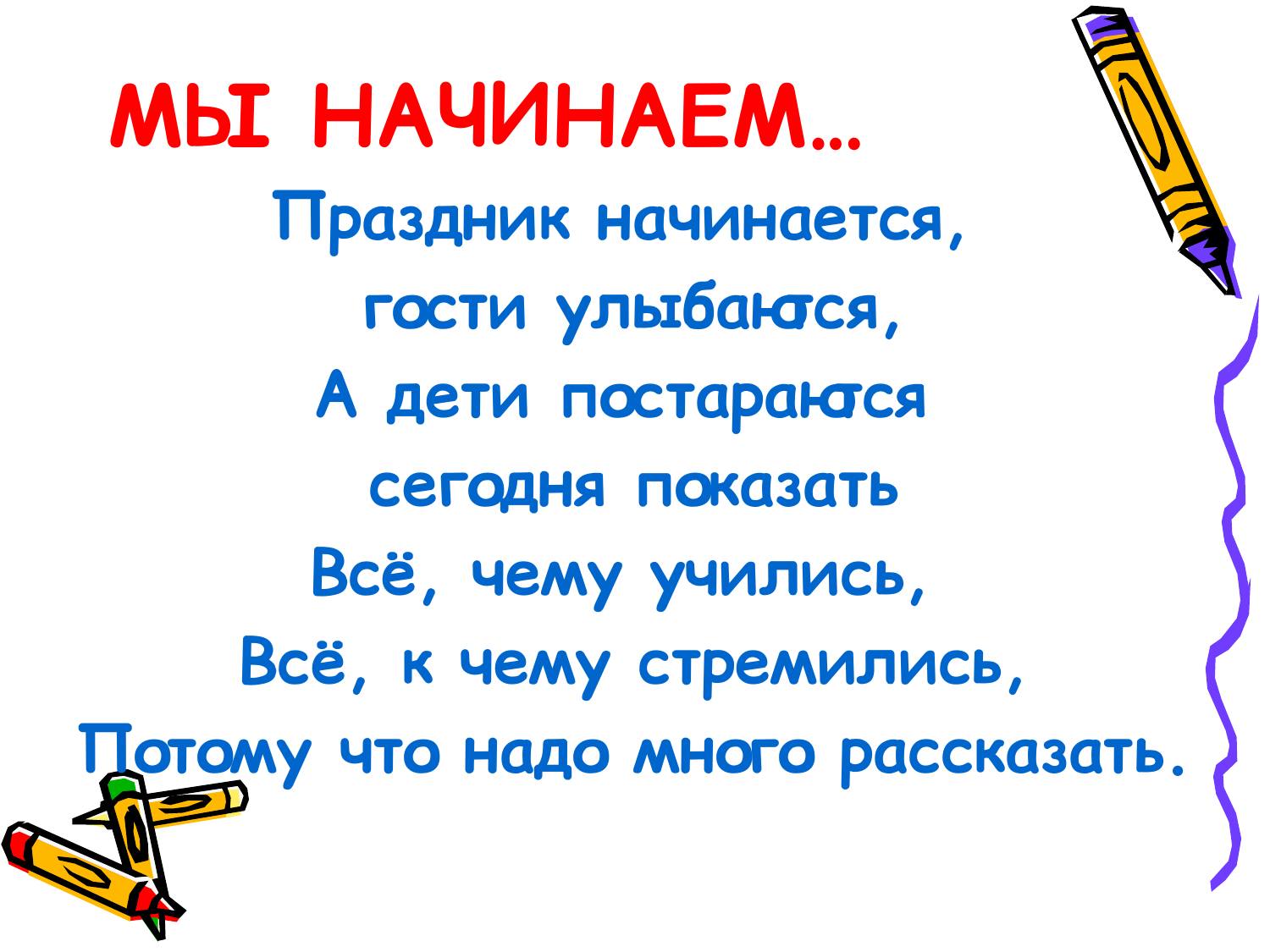

# МЫ НАЧИНАЕМ…
Праздник начинается,
гости улыбаются,
А дети постараются
сегодня показать
Всё, чему учились,
Всё, к чему стремились,
Потому что надо много рассказать.